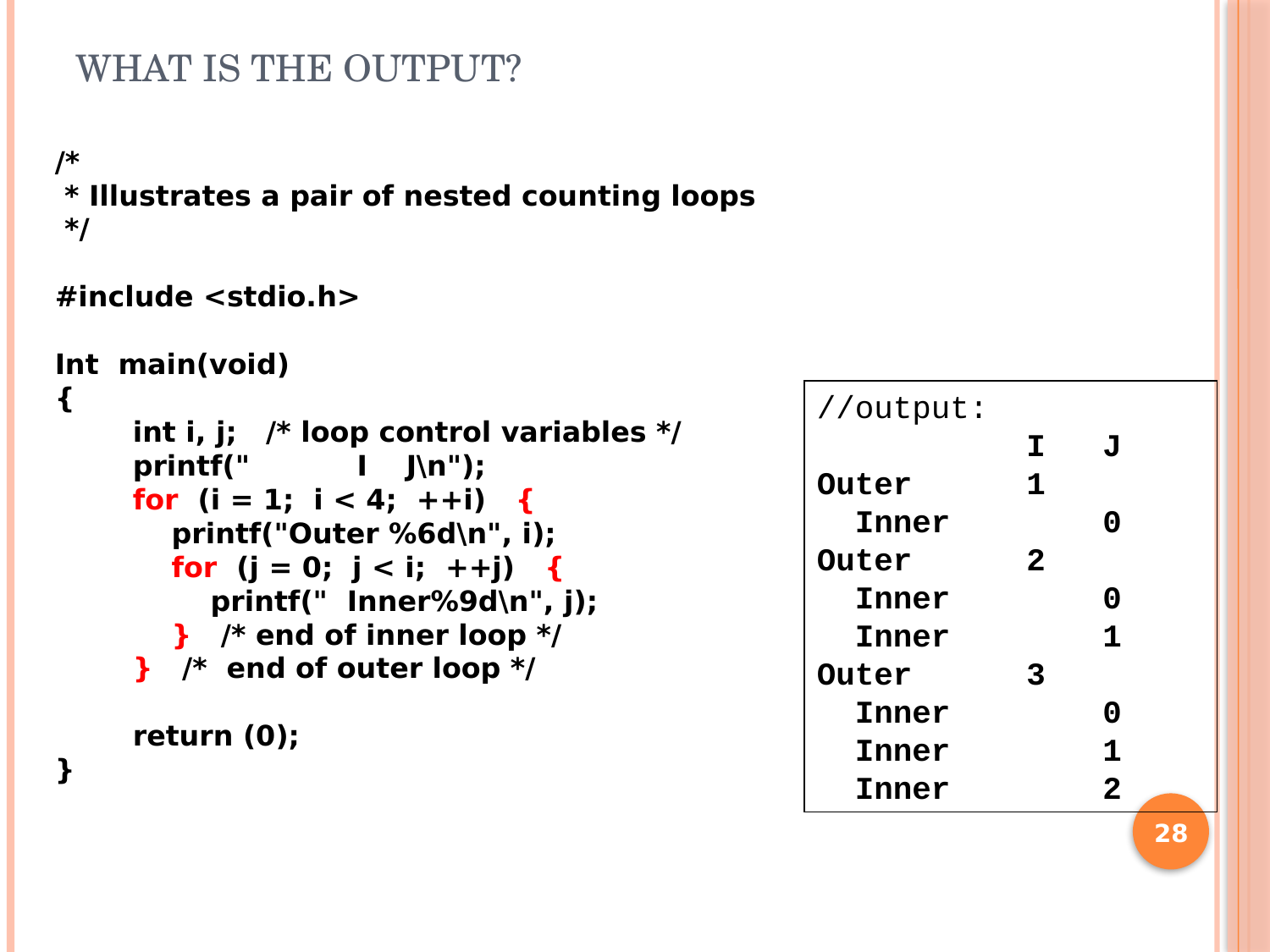

# What is the Output?
/*
 * Illustrates a pair of nested counting loops
 */

#include <stdio.h>

Int  main(void)
{
        int i, j;   /* loop control variables */
        printf("           I    J\n");
        for  (i = 1;  i < 4;  ++i)   {
            printf("Outer %6d\n", i);
            for  (j = 0;  j < i;  ++j)   {
                printf("  Inner%9d\n", j);
            }   /* end of inner loop */
        }   /*  end of outer loop */

        return (0);
}
//output:
           I   J
Outer      1
  Inner        0
Outer      2
  Inner        0
  Inner        1
Outer      3
  Inner        0
  Inner        1
  Inner        2
28